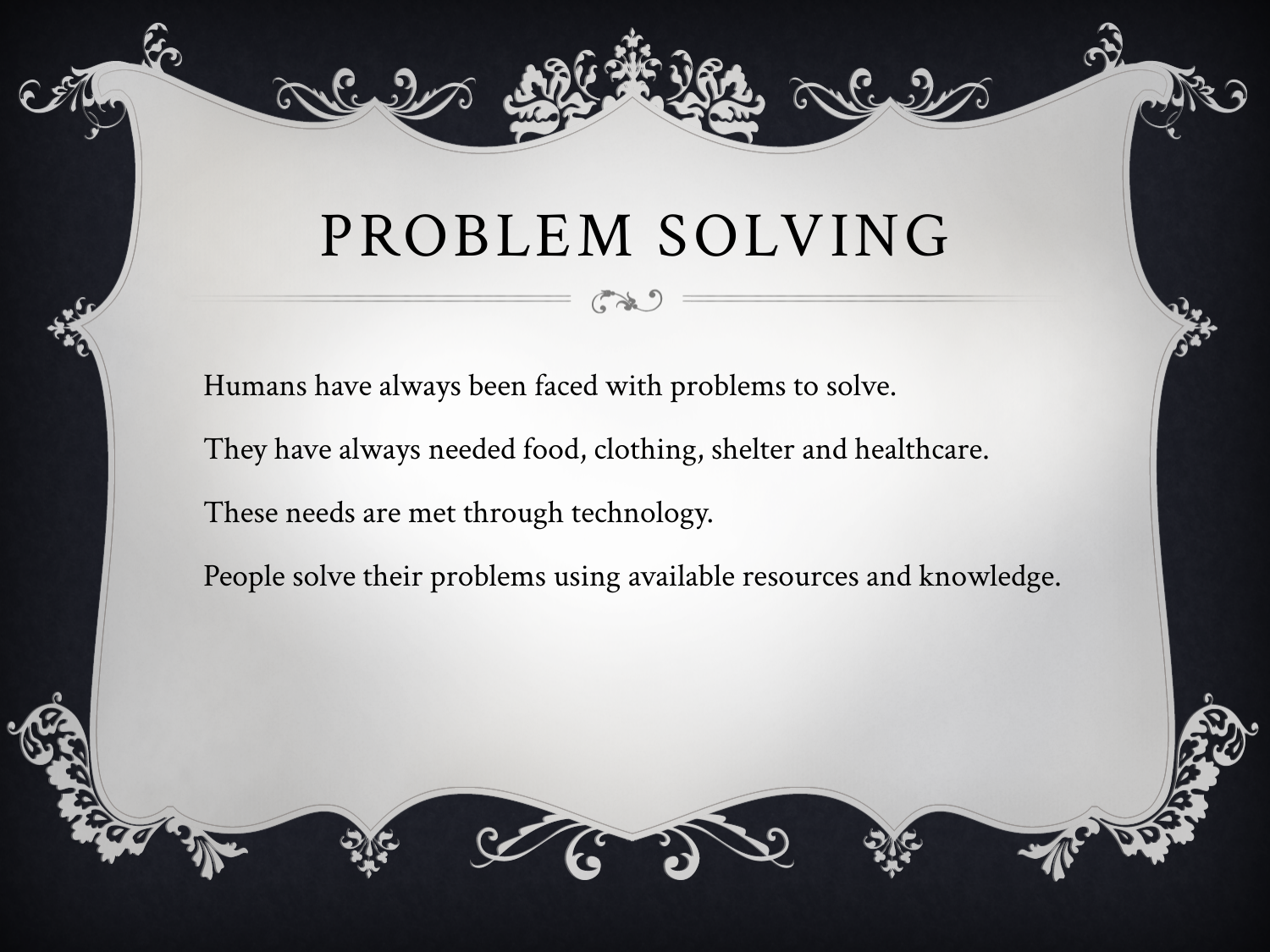

# Problem Solving
Humans have always been faced with problems to solve.
They have always needed food, clothing, shelter and healthcare.
These needs are met through technology.
People solve their problems using available resources and knowledge.